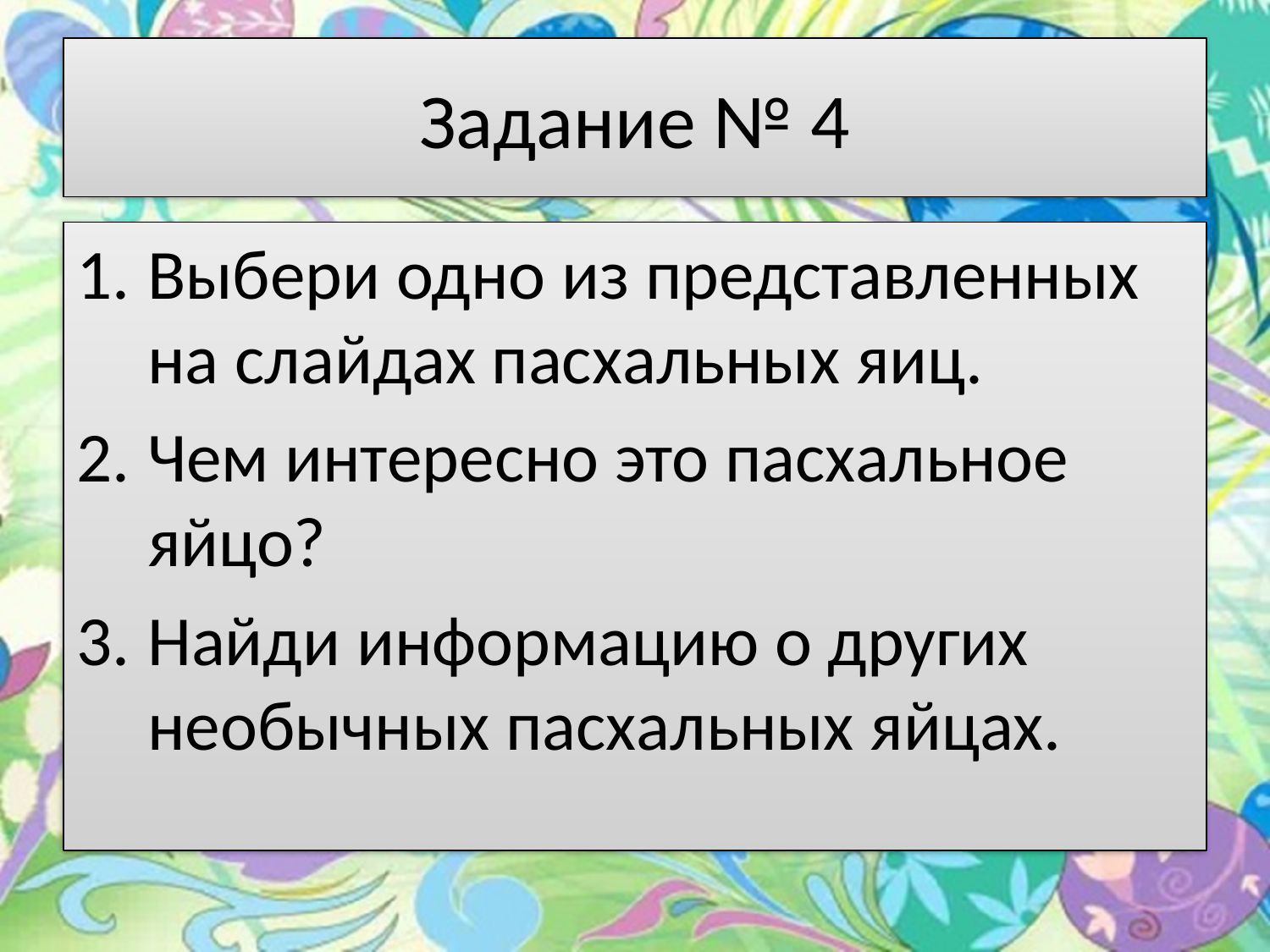

# Задание № 4
Выбери одно из представленных на слайдах пасхальных яиц.
Чем интересно это пасхальное яйцо?
Найди информацию о других необычных пасхальных яйцах.